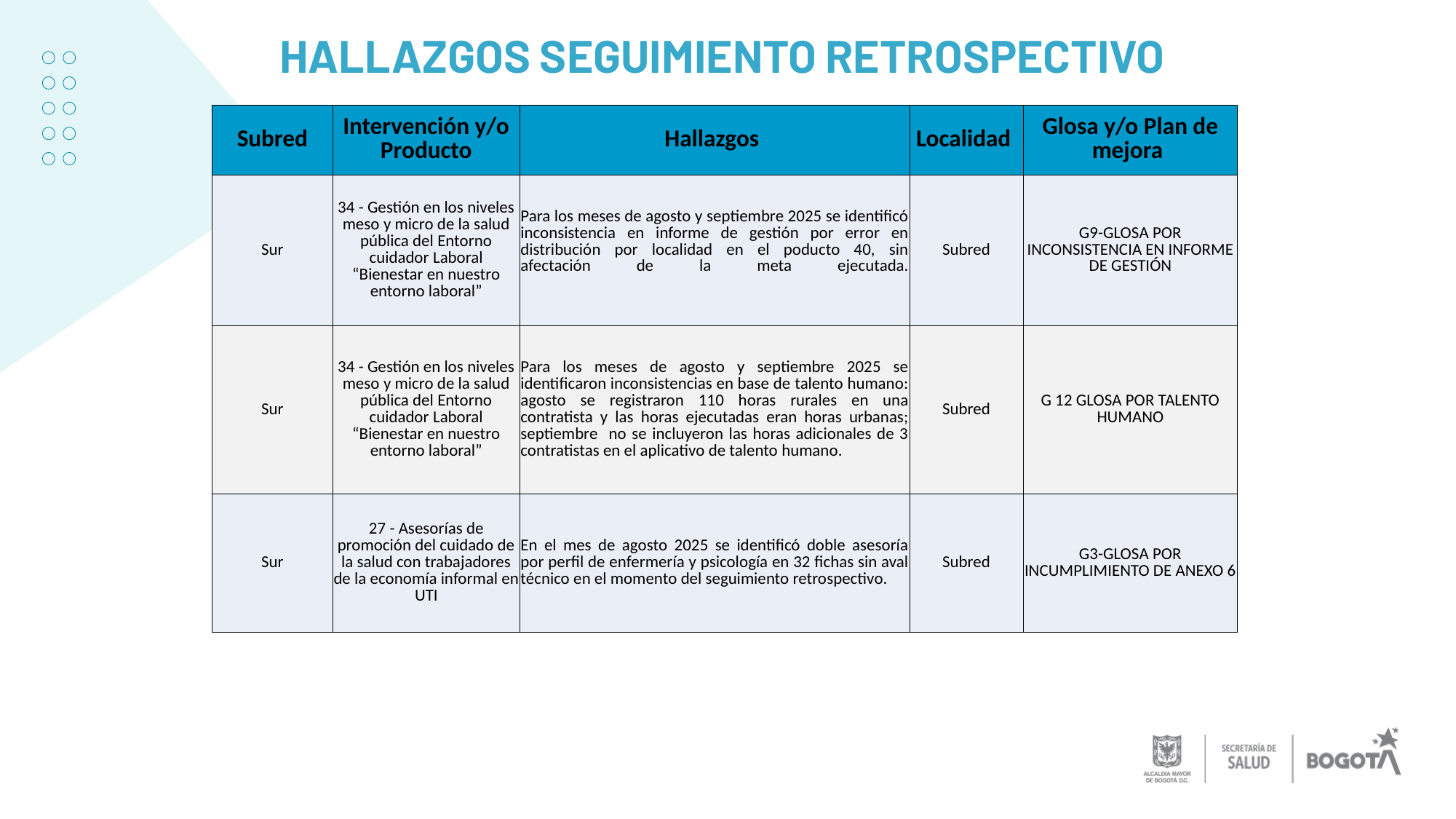

# HALLAZGOS SEGUIMIENTO RETROSPECTIVO
| Subred | Intervención y/o Producto | Hallazgos | Localidad | Glosa y/o Plan de mejora |
| --- | --- | --- | --- | --- |
| Sur | 34 - Gestión en los niveles meso y micro de la salud pública del Entorno cuidador Laboral “Bienestar en nuestro entorno laboral” | Para los meses de agosto y septiembre 2025 se identificó inconsistencia en informe de gestión por error en distribución por localidad en el poducto 40, sin afectación de la meta ejecutada. | Subred | G9-GLOSA POR INCONSISTENCIA EN INFORME DE GESTIÓN |
| Sur | 34 - Gestión en los niveles meso y micro de la salud pública del Entorno cuidador Laboral “Bienestar en nuestro entorno laboral” | Para los meses de agosto y septiembre 2025 se identificaron inconsistencias en base de talento humano: agosto se registraron 110 horas rurales en una contratista y las horas ejecutadas eran horas urbanas; septiembre no se incluyeron las horas adicionales de 3 contratistas en el aplicativo de talento humano. | Subred | G 12 GLOSA POR TALENTO HUMANO |
| Sur | 27 - Asesorías de promoción del cuidado de la salud con trabajadores de la economía informal en UTI | En el mes de agosto 2025 se identificó doble asesoría por perfil de enfermería y psicología en 32 fichas sin aval técnico en el momento del seguimiento retrospectivo. | Subred | G3-GLOSA POR INCUMPLIMIENTO DE ANEXO 6 |